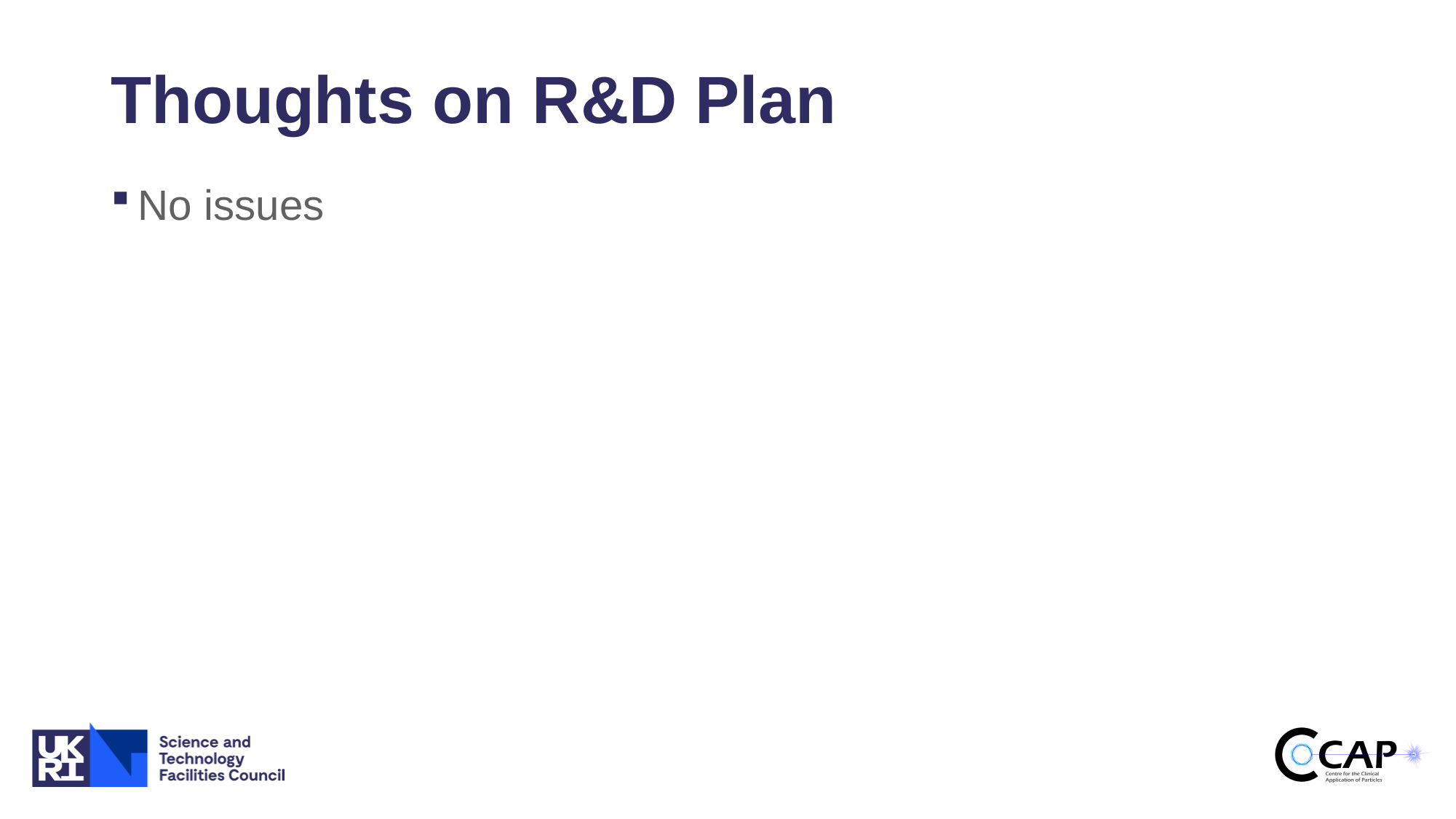

# Thoughts on R&D Plan
No issues